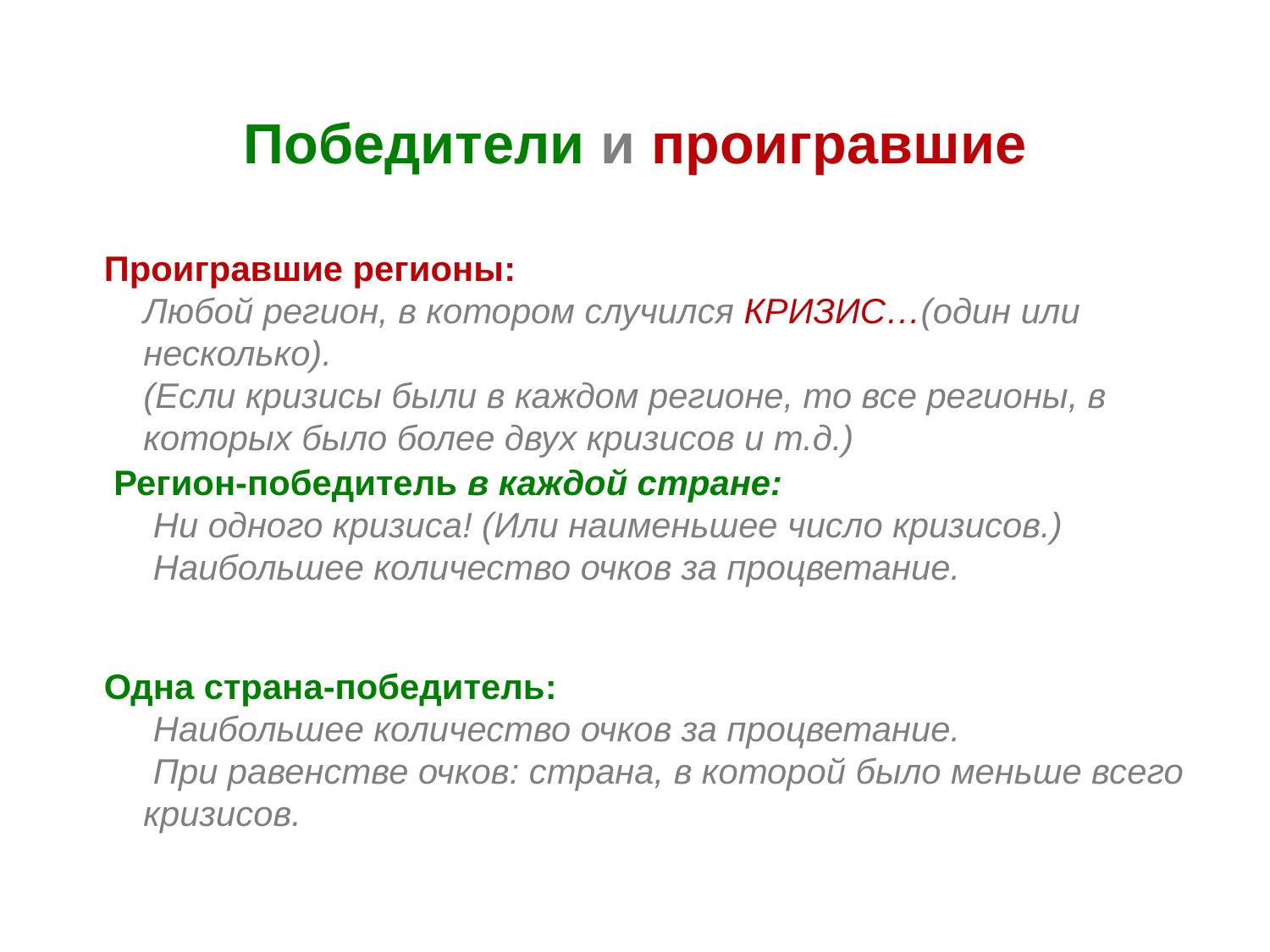

Победители и проигравшие
Проигравшие регионы:
	Любой регион, в котором случился КРИЗИС…(один или несколько).
(Если кризисы были в каждом регионе, то все регионы, в которых было более двух кризисов и т.д.)
 Регион-победитель в каждой стране:
	 Ни одного кризиса! (Или наименьшее число кризисов.)
	 Наибольшее количество очков за процветание.
Одна страна-победитель:
	 Наибольшее количество очков за процветание.
	 При равенстве очков: страна, в которой было меньше всего кризисов.